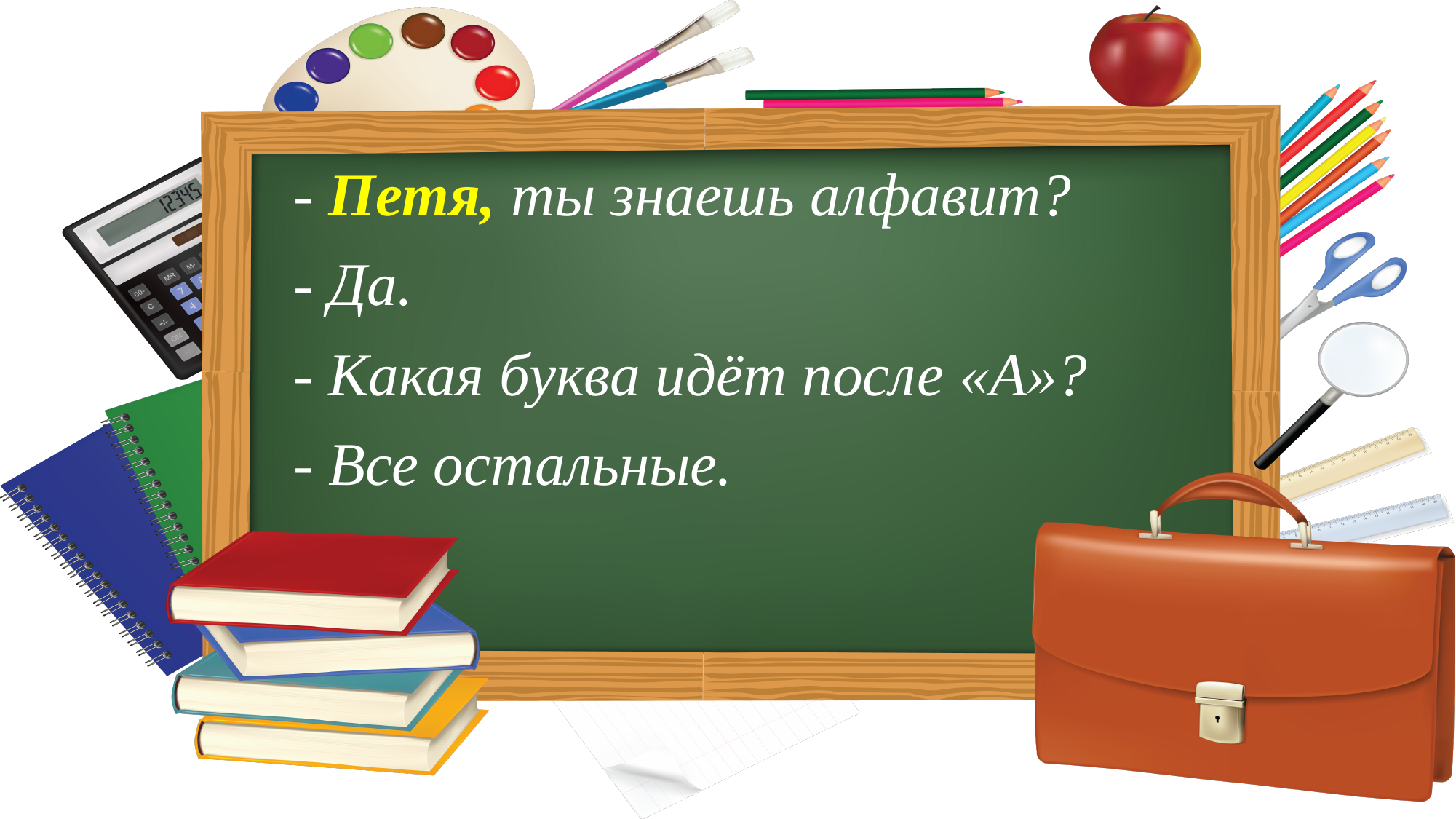

- Петя, ты знаешь алфавит?
- Да.
- Какая буква идёт после «А»?
- Все остальные.